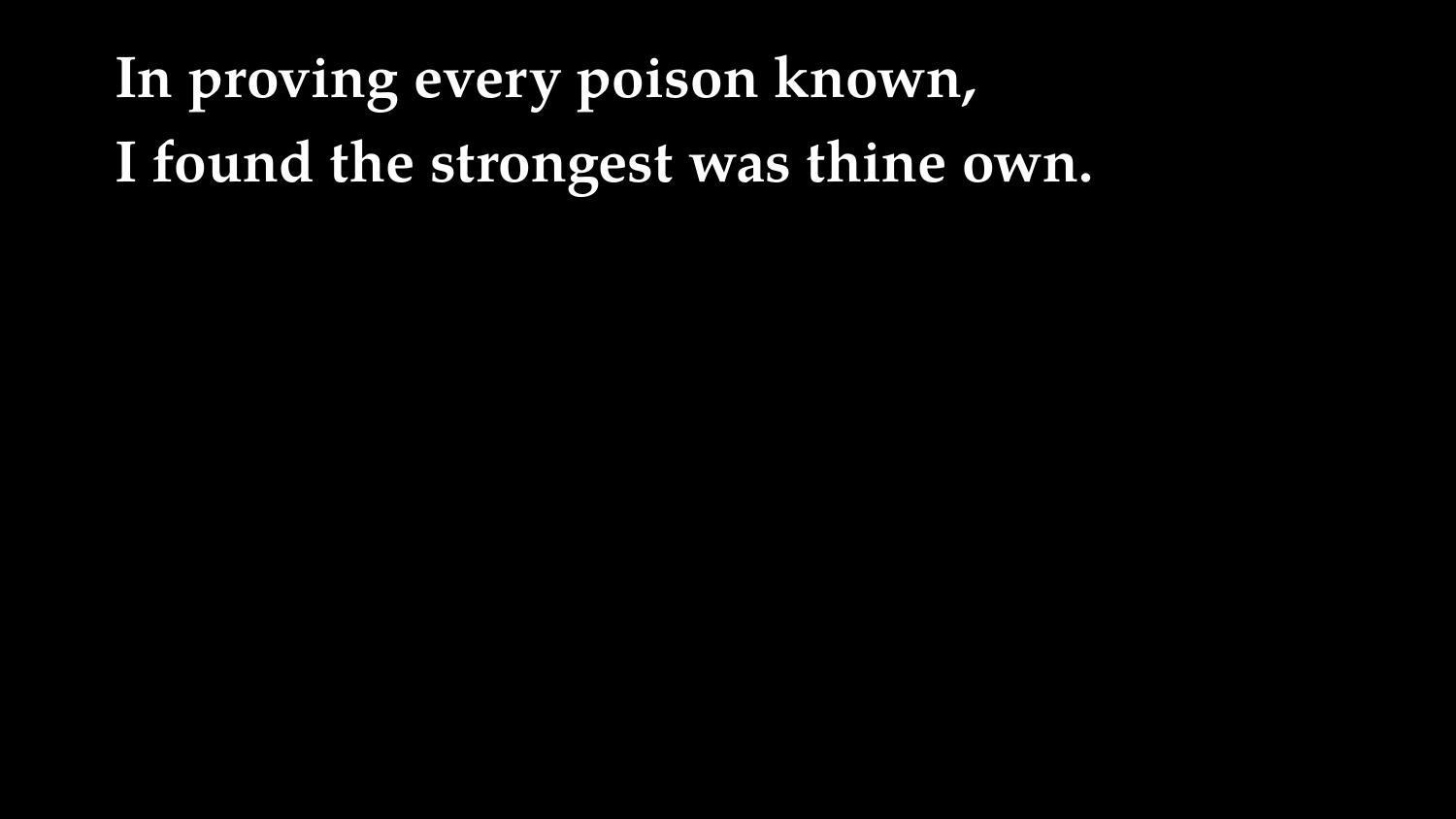

# In proving every poison known, I found the strongest was thine own.